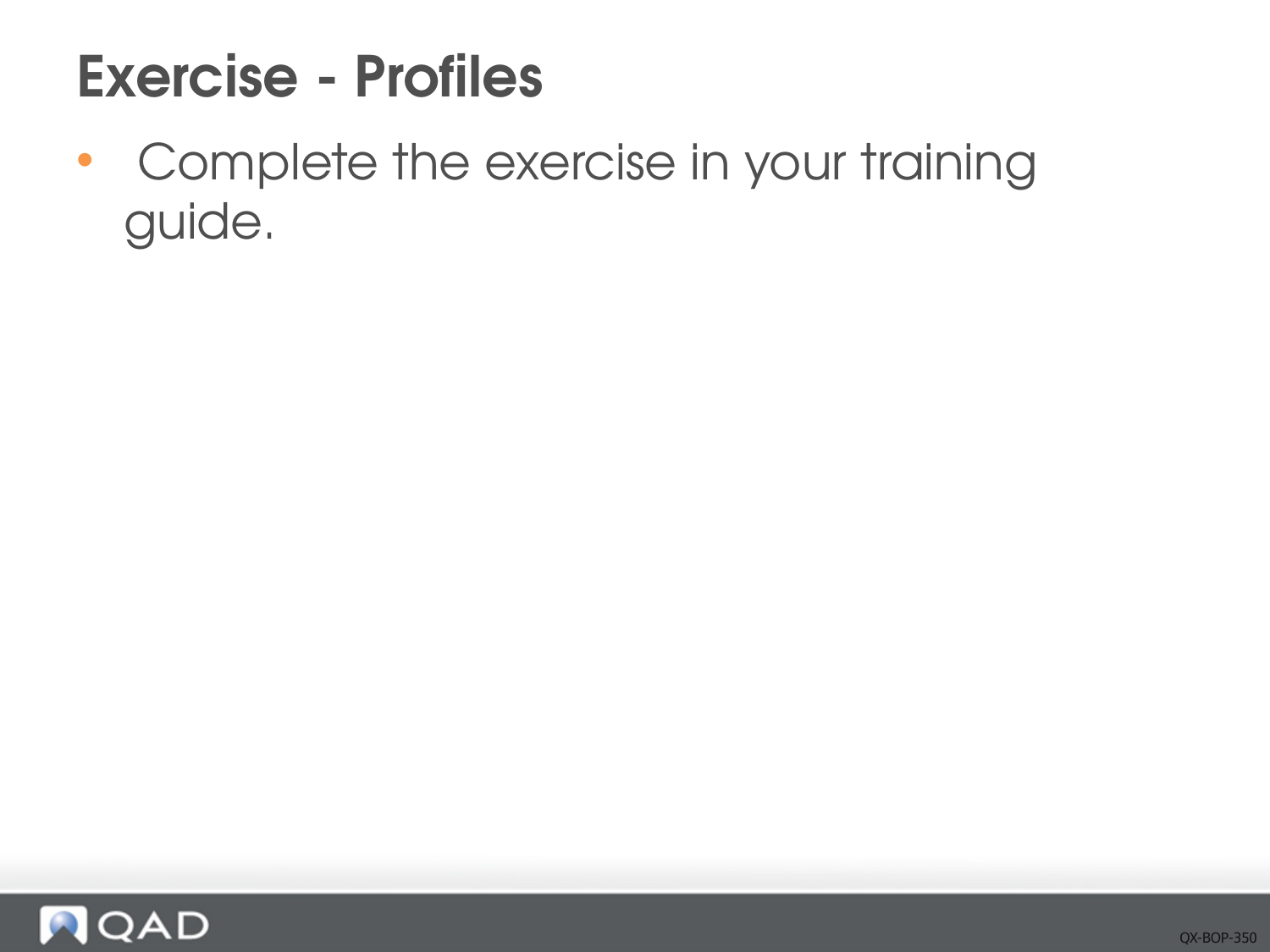

# Exercise - Profiles
 Complete the exercise in your training guide.
QX-BOP-350